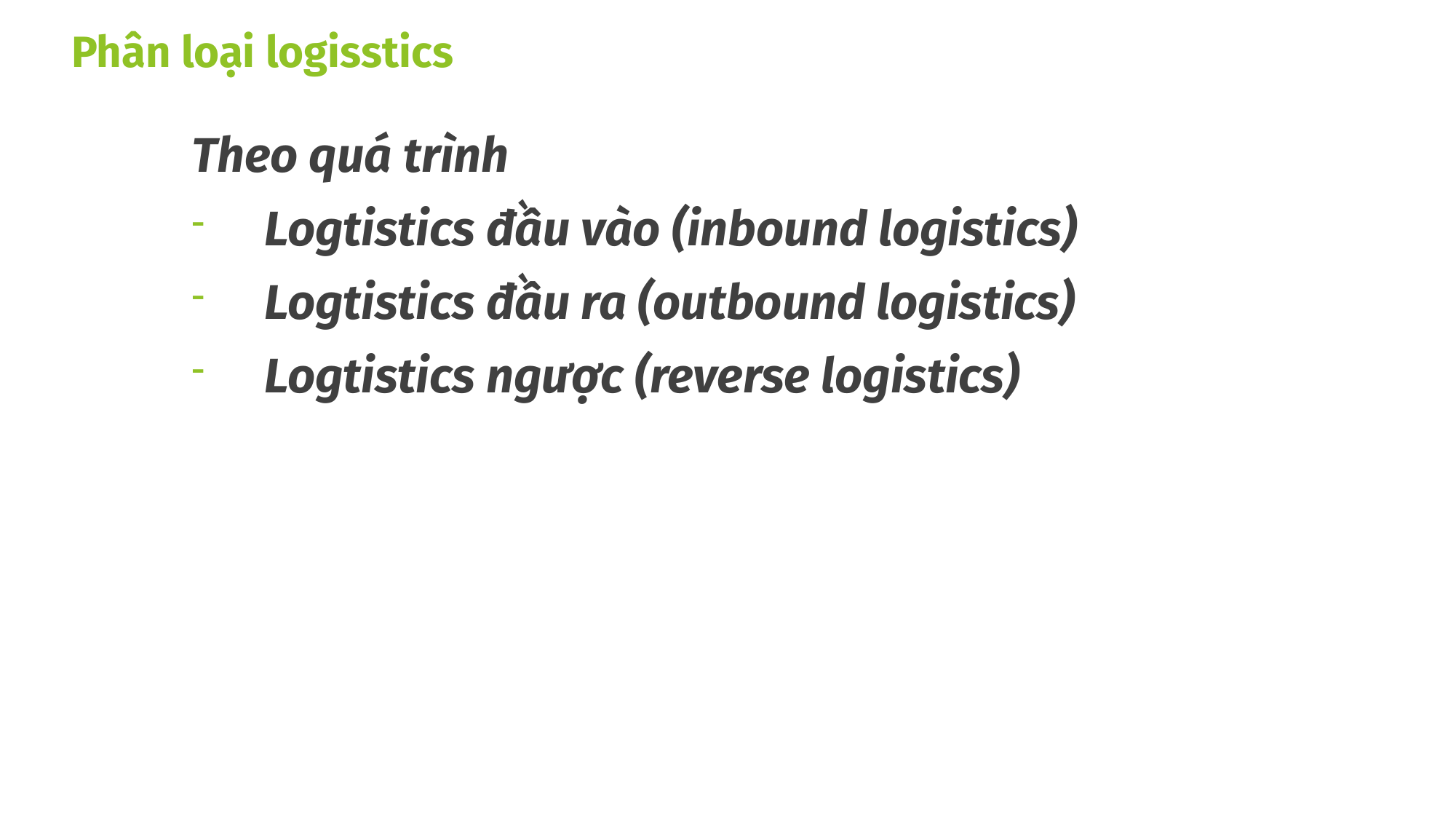

# Phân loại logisstics
Theo quá trình
Logtistics đầu vào (inbound logistics)
Logtistics đầu ra (outbound logistics)
Logtistics ngược (reverse logistics)